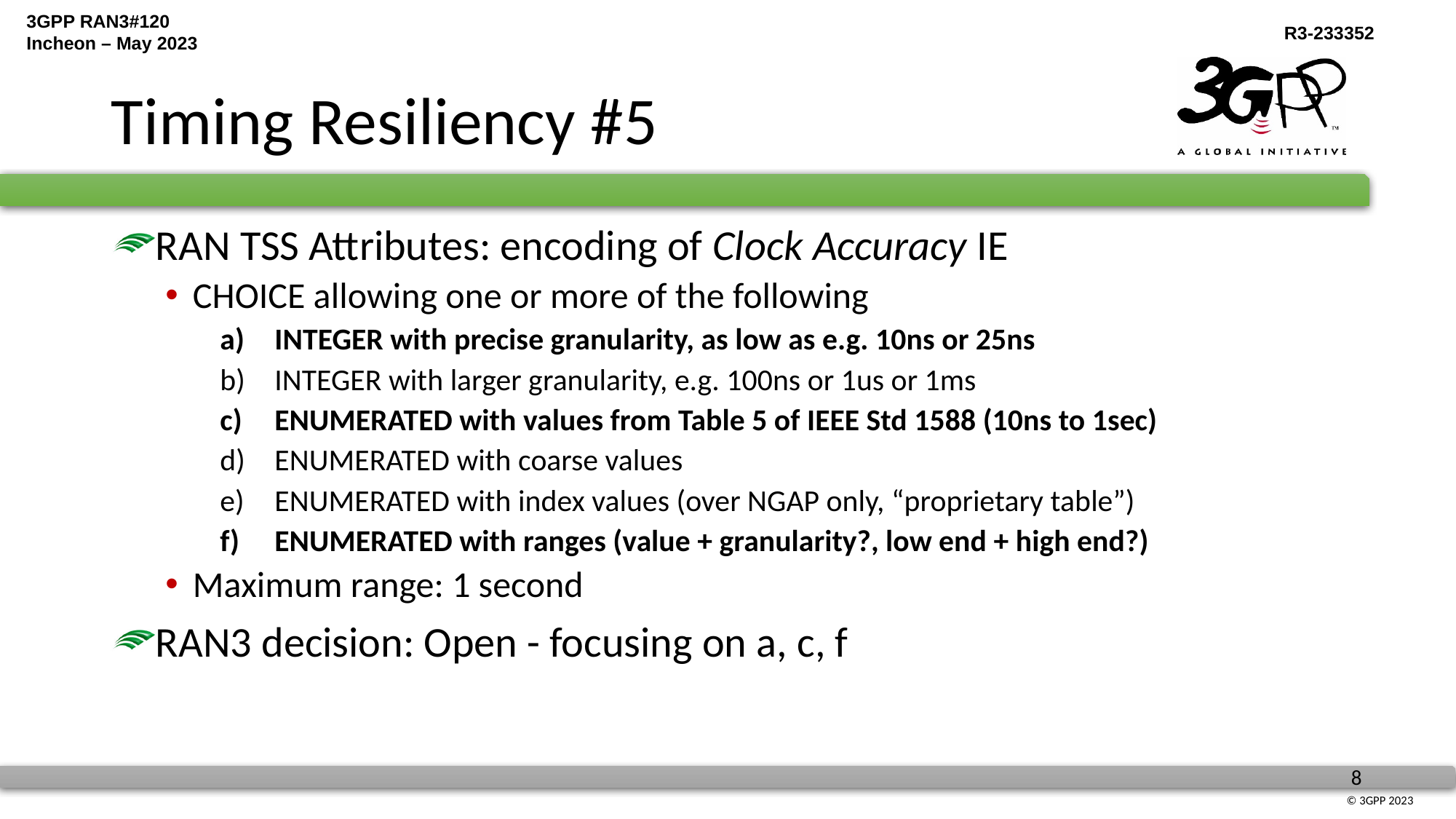

# Timing Resiliency #5
RAN TSS Attributes: encoding of Clock Accuracy IE
CHOICE allowing one or more of the following
INTEGER with precise granularity, as low as e.g. 10ns or 25ns
INTEGER with larger granularity, e.g. 100ns or 1us or 1ms
ENUMERATED with values from Table 5 of IEEE Std 1588 (10ns to 1sec)
ENUMERATED with coarse values
ENUMERATED with index values (over NGAP only, “proprietary table”)
ENUMERATED with ranges (value + granularity?, low end + high end?)
Maximum range: 1 second
RAN3 decision: Open - focusing on a, c, f